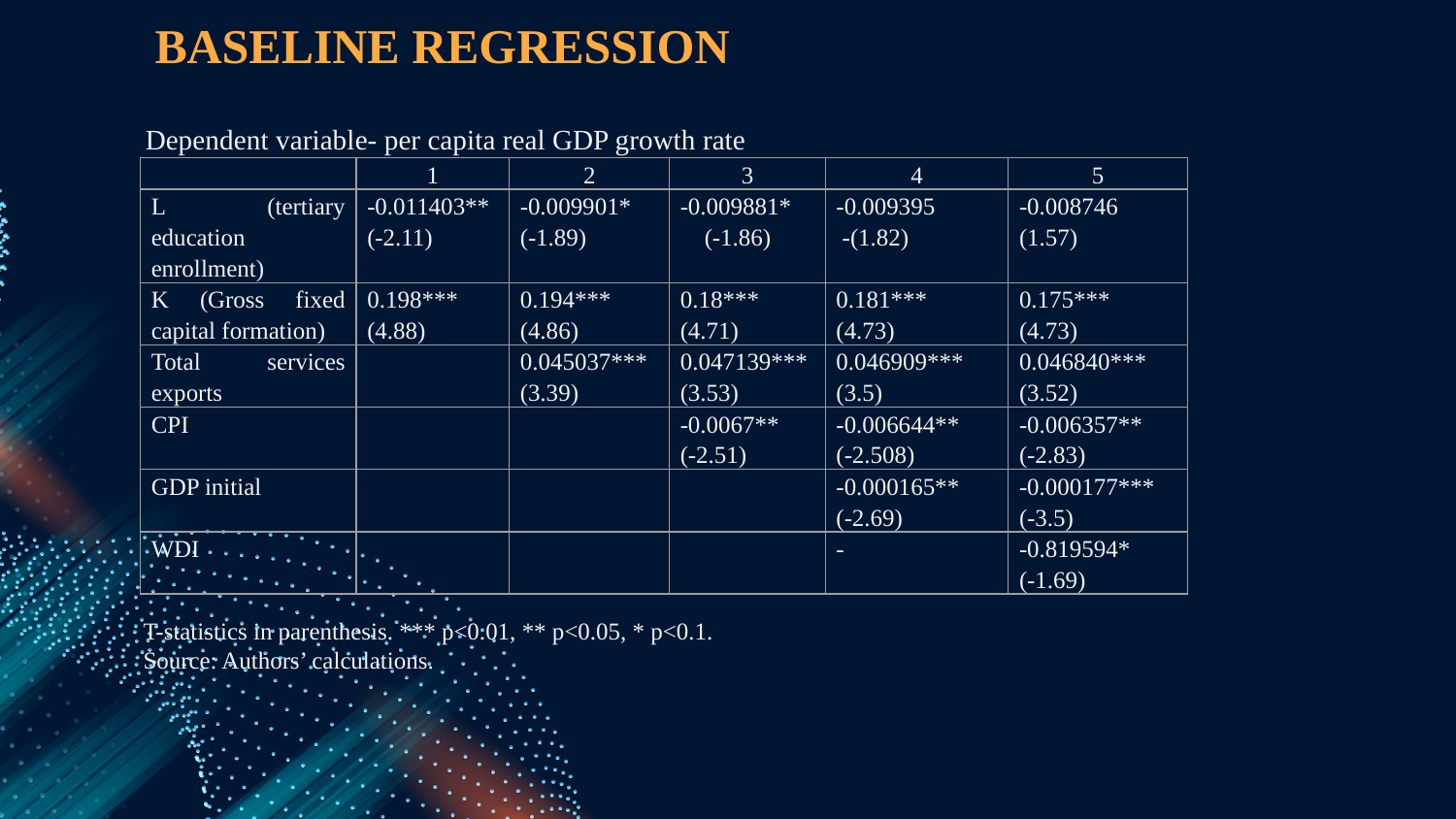

# BASELINE REGRESSION
Dependent variable- per capita real GDP growth rate
|  | 1 | 2 | 3 | 4 | 5 |
| --- | --- | --- | --- | --- | --- |
| L (tertiary education enrollment) | -0.011403\*\* (-2.11) | -0.009901\* (-1.89) | -0.009881\* (-1.86) | -0.009395 -(1.82) | -0.008746 (1.57) |
| K (Gross fixed capital formation) | 0.198\*\*\* (4.88) | 0.194\*\*\* (4.86) | 0.18\*\*\* (4.71) | 0.181\*\*\* (4.73) | 0.175\*\*\* (4.73) |
| Total services exports |  | 0.045037\*\*\* (3.39) | 0.047139\*\*\* (3.53) | 0.046909\*\*\* (3.5) | 0.046840\*\*\* (3.52) |
| CPI |  |  | -0.0067\*\* (-2.51) | -0.006644\*\* (-2.508) | -0.006357\*\* (-2.83) |
| GDP initial |  |  |  | -0.000165\*\* (-2.69) | -0.000177\*\*\* (-3.5) |
| WDI |  |  |  | - | -0.819594\* (-1.69) |
T-statistics in parenthesis. *** p<0.01, ** p<0.05, * p<0.1.
Source: Authors’ calculations.